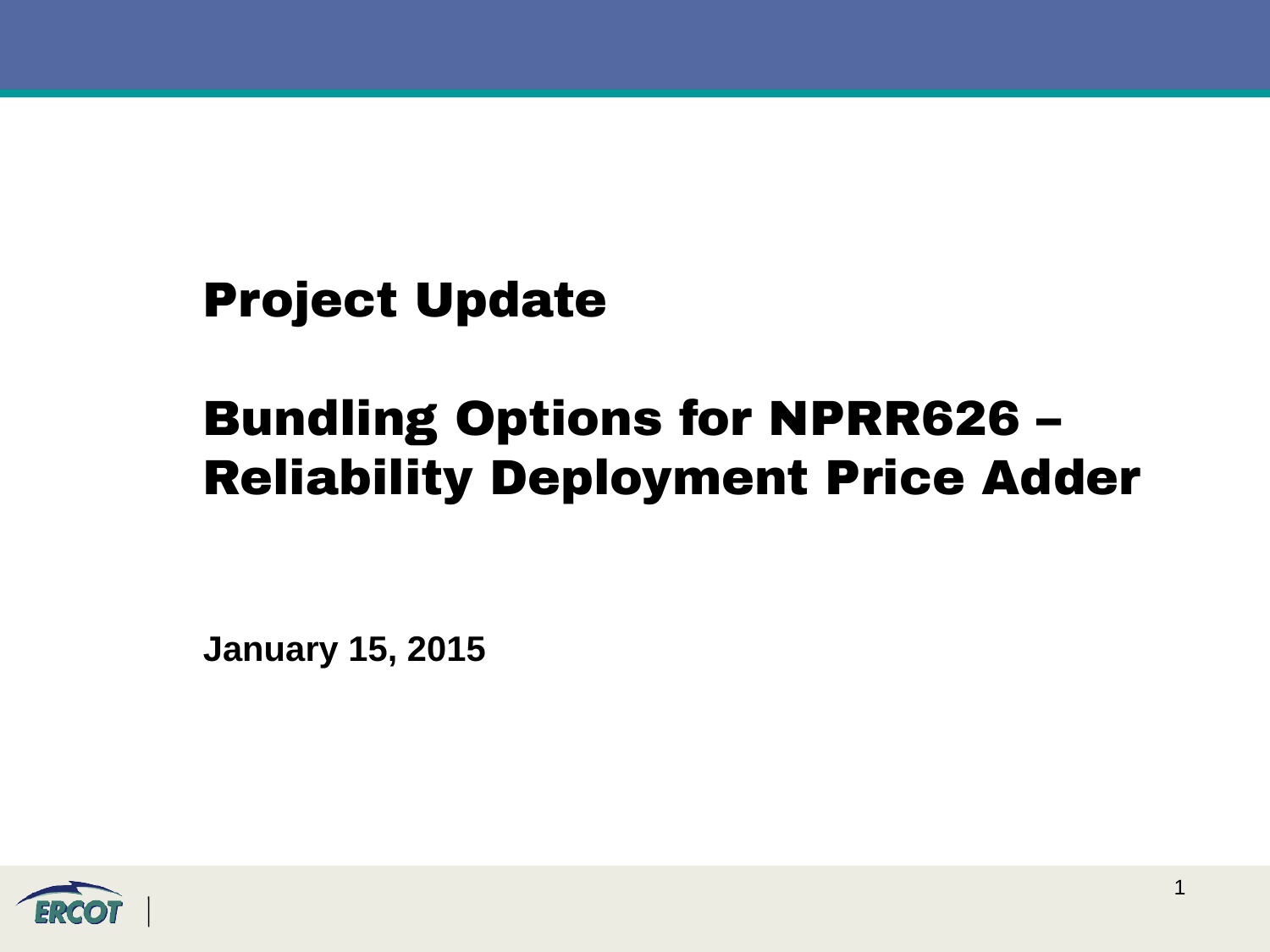

Project Update

Bundling Options for NPRR626 –
Reliability Deployment Price Adder

January 15, 2015